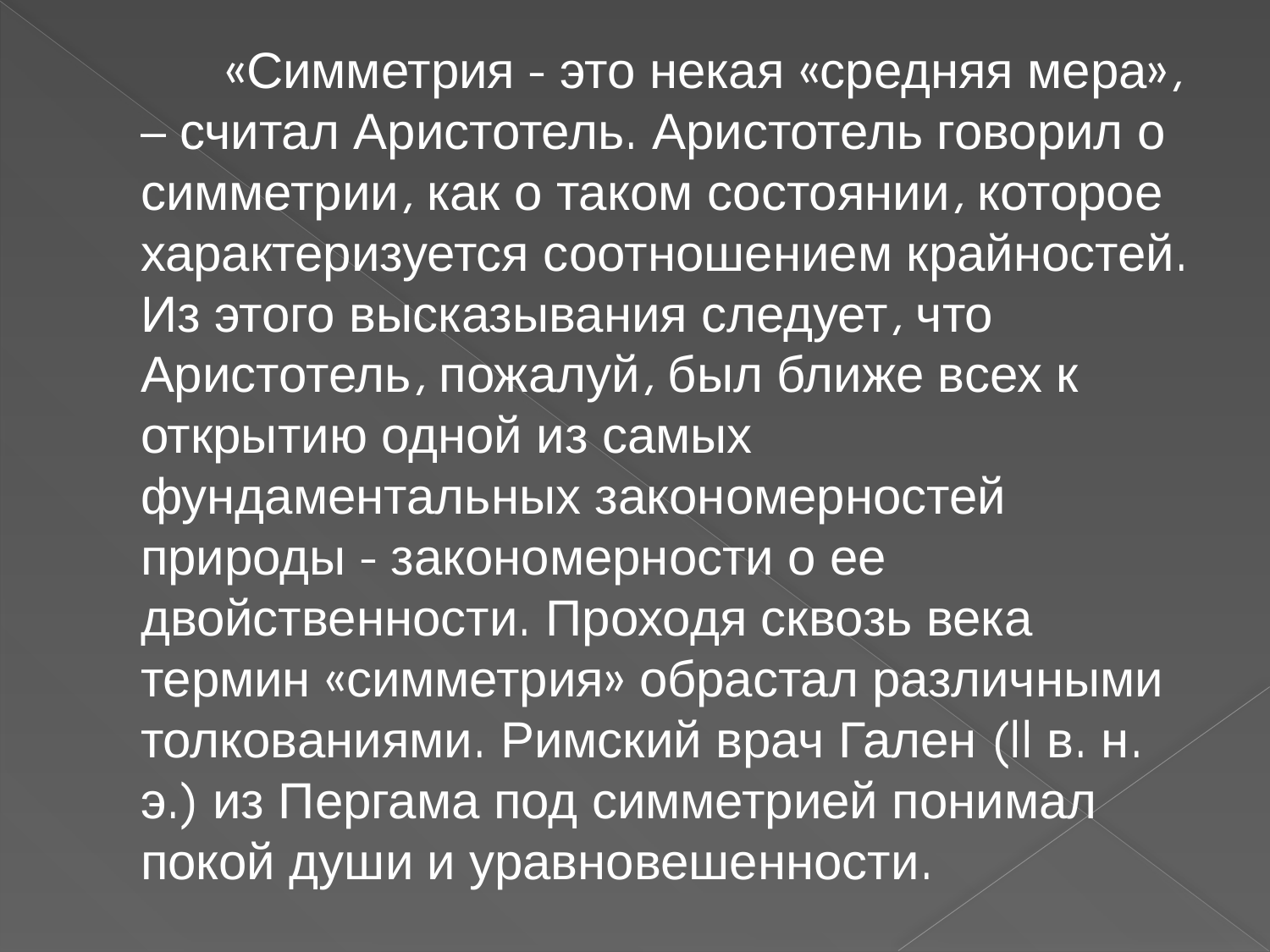

«Симметрия - это некая «средняя мера», – считал Аристотель. Аристотель говорил о симметрии, как о таком состоянии, которое характеризуется соотношением крайностей. Из этого высказывания следует, что Аристотель, пожалуй, был ближе всех к открытию одной из самых фундаментальных закономерностей природы - закономерности о ее двойственности. Проходя сквозь века термин «симметрия» обрастал различными толкованиями. Римский врач Гален (II в. н. э.) из Пергама под симметрией понимал покой души и уравновешенности.